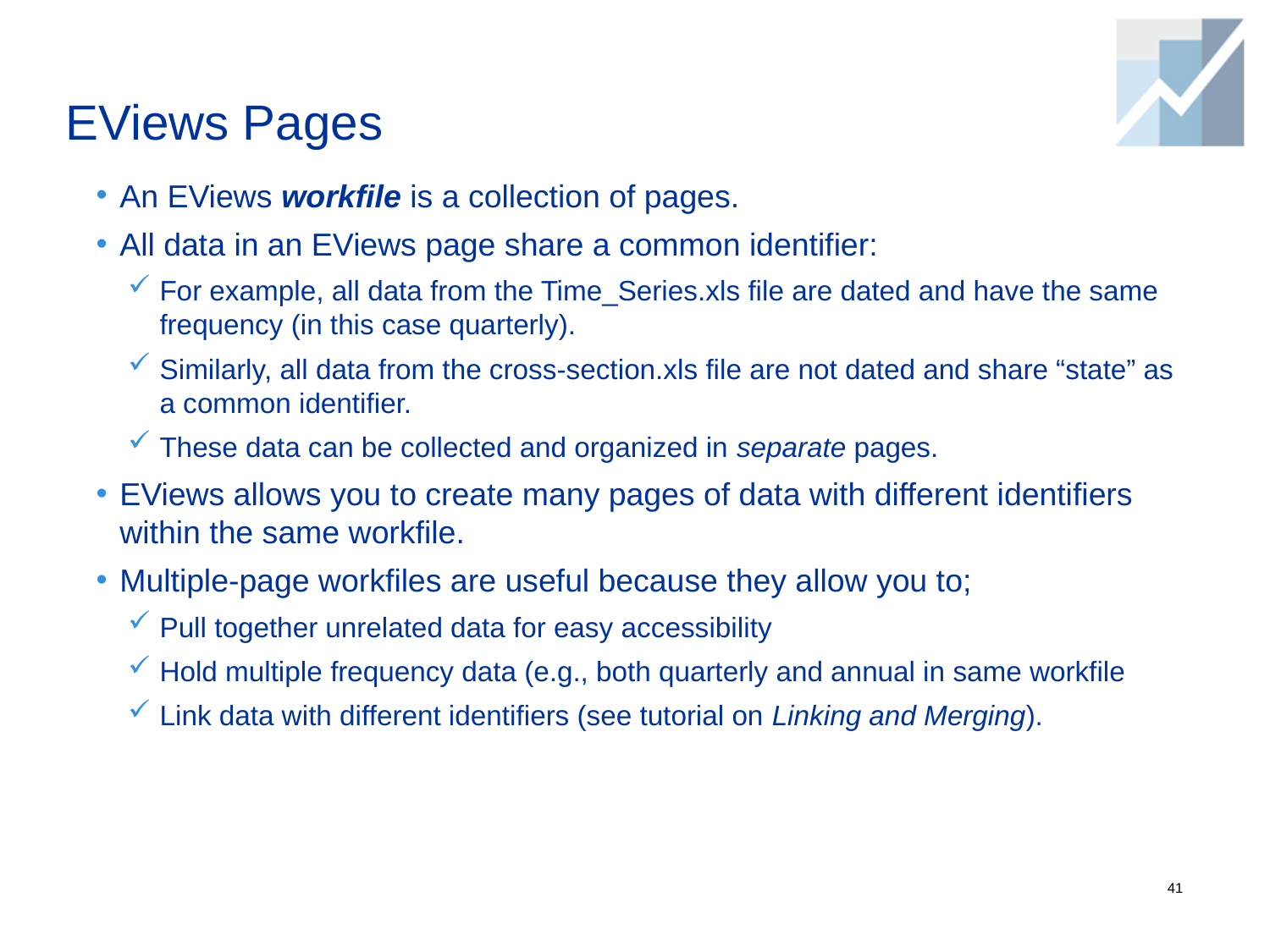

# EViews Pages
An EViews workfile is a collection of pages.
All data in an EViews page share a common identifier:
For example, all data from the Time_Series.xls file are dated and have the same frequency (in this case quarterly).
Similarly, all data from the cross-section.xls file are not dated and share “state” as a common identifier.
These data can be collected and organized in separate pages.
EViews allows you to create many pages of data with different identifiers within the same workfile.
Multiple-page workfiles are useful because they allow you to;
Pull together unrelated data for easy accessibility
Hold multiple frequency data (e.g., both quarterly and annual in same workfile
Link data with different identifiers (see tutorial on Linking and Merging).

41